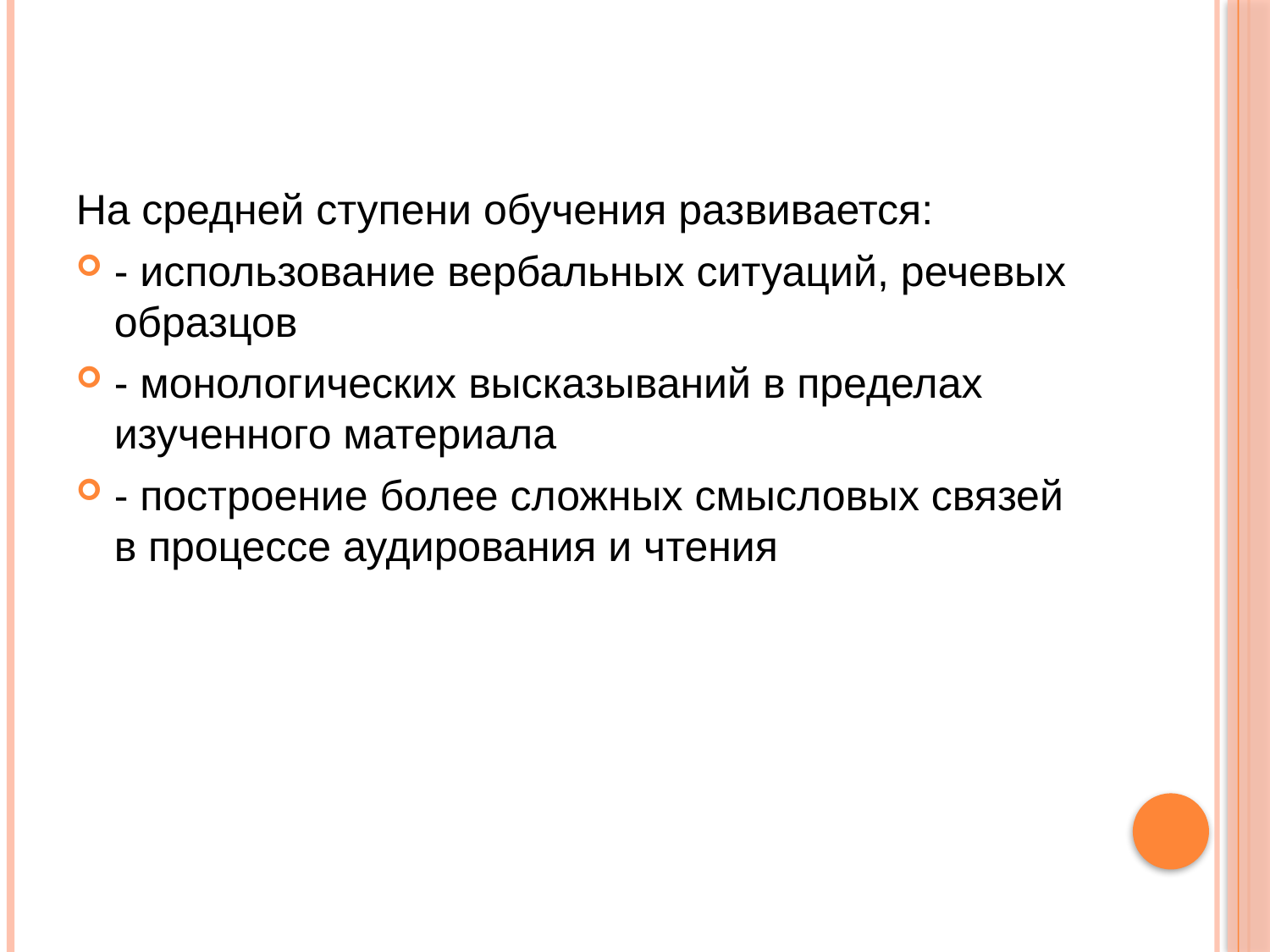

#
На средней ступени обучения развивается:
- использование вербальных ситуаций, речевых образцов
- монологических высказываний в пределах изученного материала
- построение более сложных смысловых связей в процессе аудирования и чтения